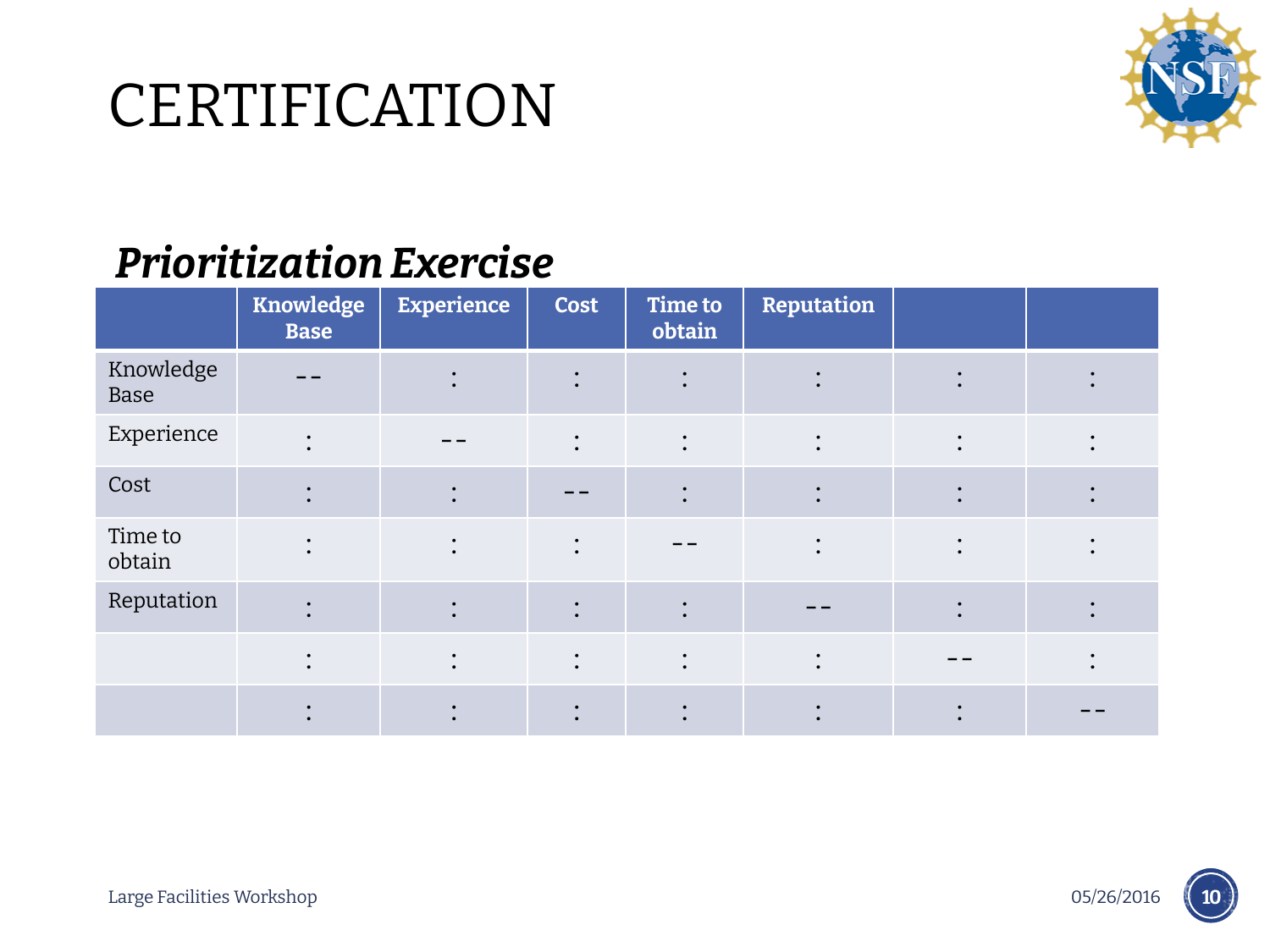

# Certification
Prioritization Exercise
|  | Knowledge Base | Experience | Cost | Time to obtain | Reputation |  |  |
| --- | --- | --- | --- | --- | --- | --- | --- |
| Knowledge Base | -- | : | : | : | : | : | : |
| Experience | : | -- | : | : | : | : | : |
| Cost | : | : | -- | : | : | : | : |
| Time to obtain | : | : | : | -- | : | : | : |
| Reputation | : | : | : | : | -- | : | : |
|  | : | : | : | : | : | -- | : |
|  | : | : | : | : | : | : | -- |
Large Facilities Workshop
05/26/2016
10